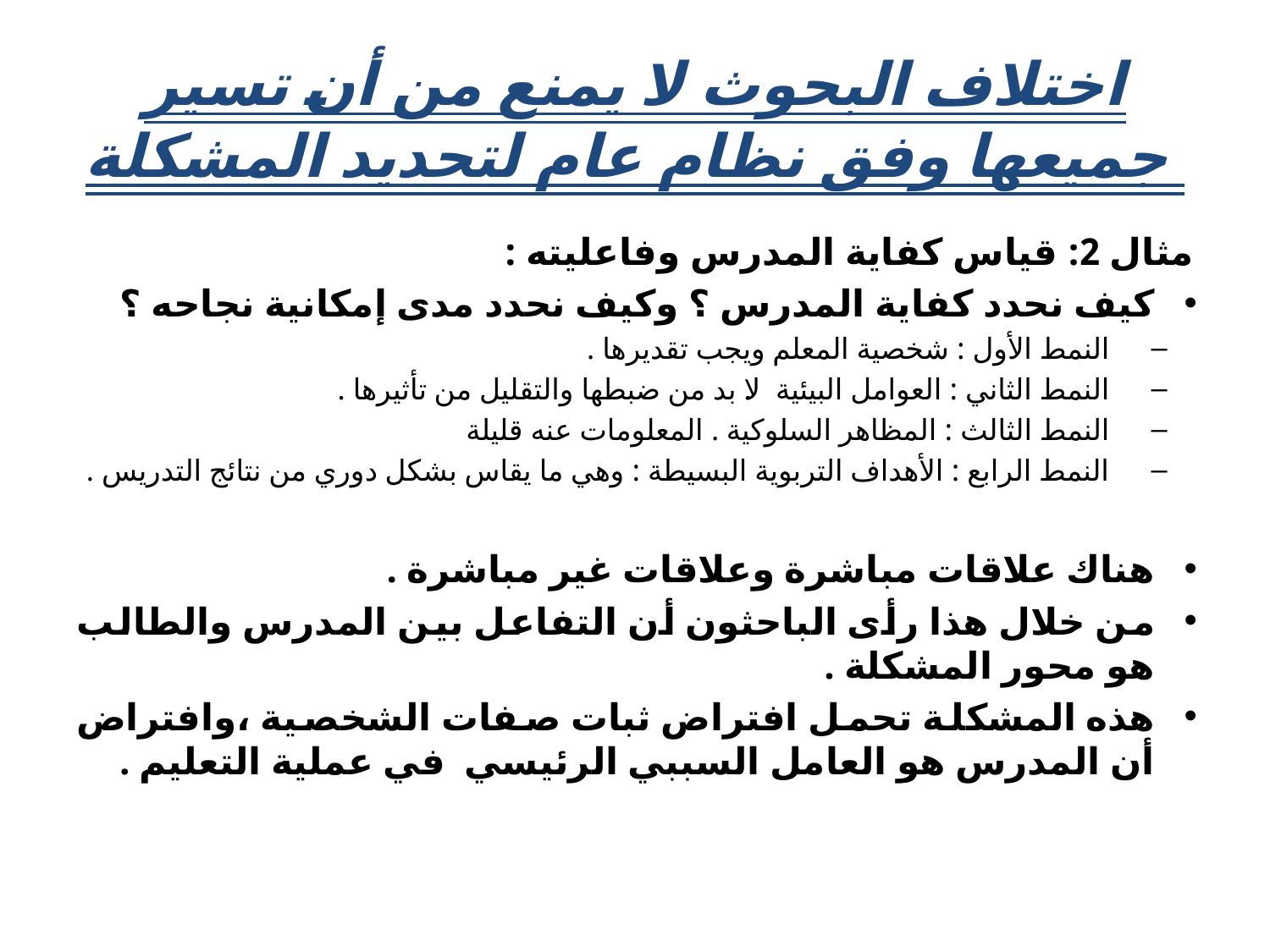

# اختلاف البحوث لا يمنع من أن تسير جميعها وفق نظام عام لتحديد المشكلة
مثال 2: قياس كفاية المدرس وفاعليته :
كيف نحدد كفاية المدرس ؟ وكيف نحدد مدى إمكانية نجاحه ؟
النمط الأول : شخصية المعلم ويجب تقديرها .
النمط الثاني : العوامل البيئية .لا بد من ضبطها والتقليل من تأثيرها .
النمط الثالث : المظاهر السلوكية . المعلومات عنه قليلة
النمط الرابع : الأهداف التربوية البسيطة : وهي ما يقاس بشكل دوري من نتائج التدريس .

هناك علاقات مباشرة وعلاقات غير مباشرة .
من خلال هذا رأى الباحثون أن التفاعل بين المدرس والطالب هو محور المشكلة .
هذه المشكلة تحمل افتراض ثبات صفات الشخصية ،وافتراض أن المدرس هو العامل السببي الرئيسي  في عملية التعليم .